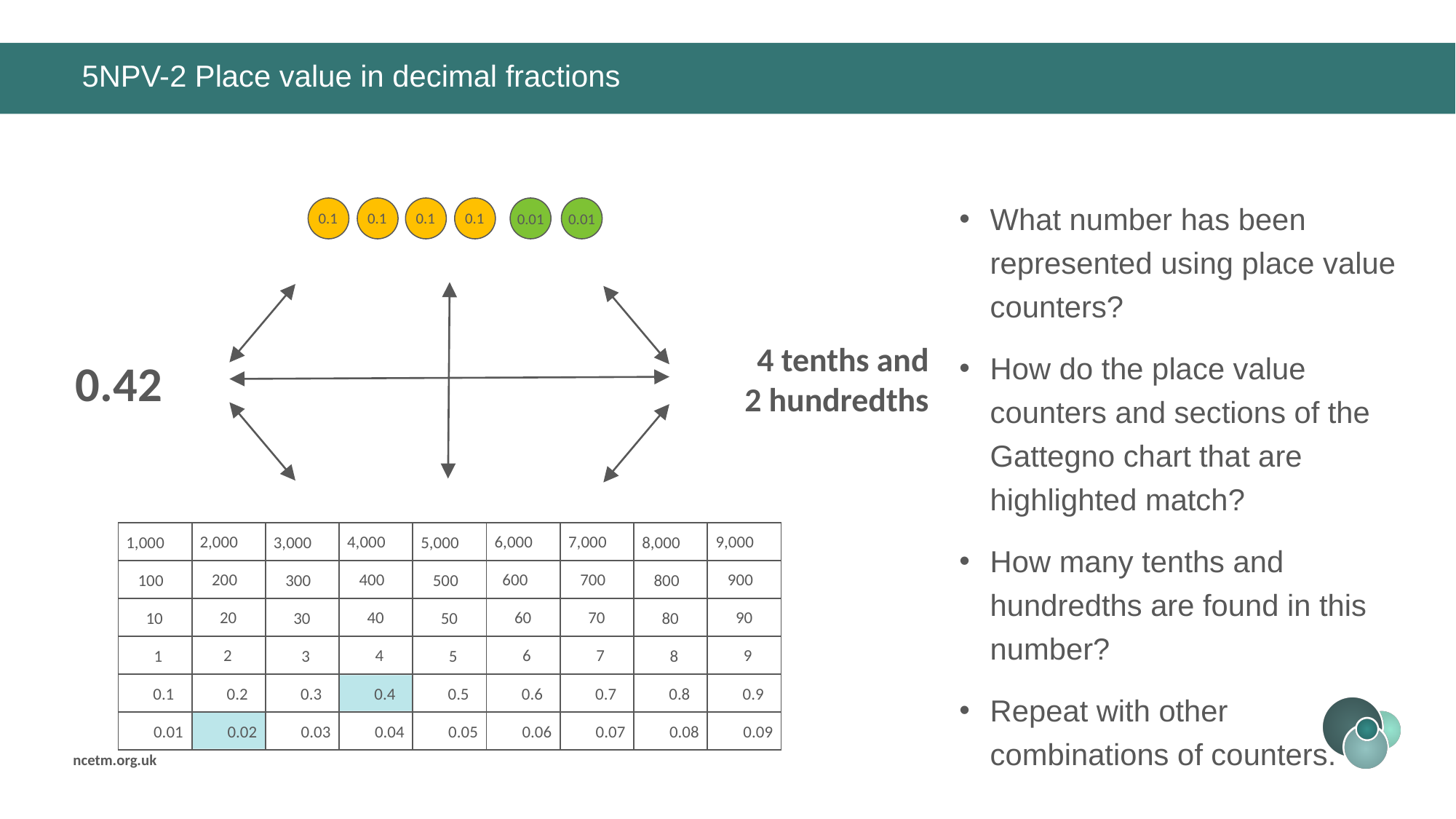

# 5NPV-2 Place value in decimal fractions
What number has been represented using place value counters?
How do the place value counters and sections of the Gattegno chart that are highlighted match?
How many tenths and hundredths are found in this number?
Repeat with other combinations of counters.

0.1

0.1

0.1

0.1

0.01

0.01
4 tenths and
2 hundredths
0.42
|  |  |  |  |  |  |  |  |  |
| --- | --- | --- | --- | --- | --- | --- | --- | --- |
|  |  |  |  |  |  |  |  |  |
|  |  |  |  |  |  |  |  |  |
|  |  |  |  |  |  |  |  |  |
|  |  |  |  |  |  |  |  |  |
|  |  |  |  |  |  |  |  |  |
2,000
   200
     20
      2
      0.2
      0.02
4,000
   400
     40
       4
      0.4
      0.04
6,000
  600
     60
       6
      0.6
      0.06
7,000
   700
     70
       7
      0.7
      0.07
9,000
   900
     90
       9
      0.9
      0.09
1,000
   100
     10
       1
      0.1
      0.01
3,000
   300
     30
       3
      0.3
      0.03
5,000
   500
     50
       5
      0.5
      0.05
8,000
   800
     80
       8
      0.8
      0.08